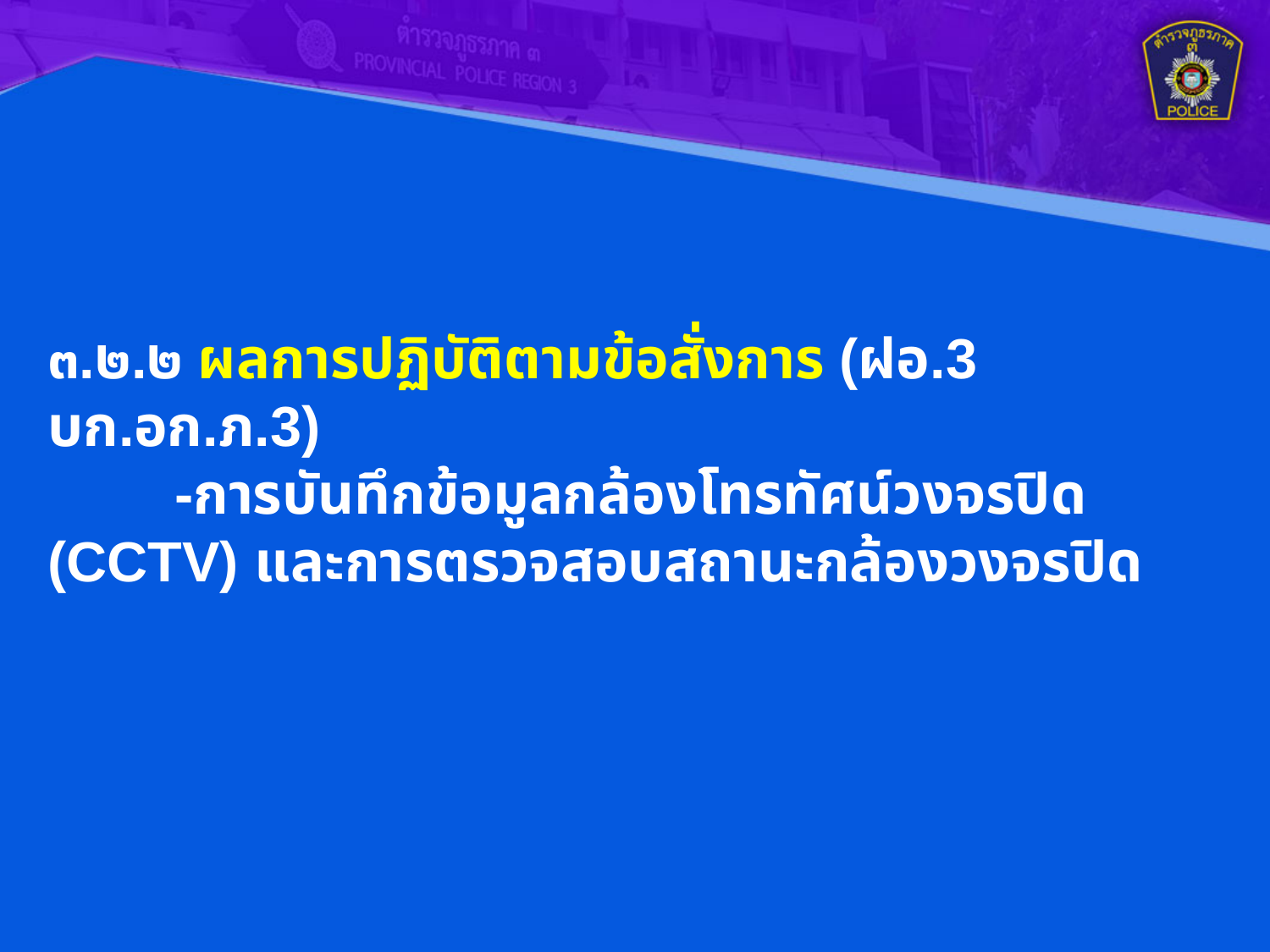

๓.๒.๒ ผลการปฏิบัติตามข้อสั่งการ (ฝอ.3 บก.อก.ภ.3)
	-การบันทึกข้อมูลกล้องโทรทัศน์วงจรปิด (CCTV) และการตรวจสอบสถานะกล้องวงจรปิด